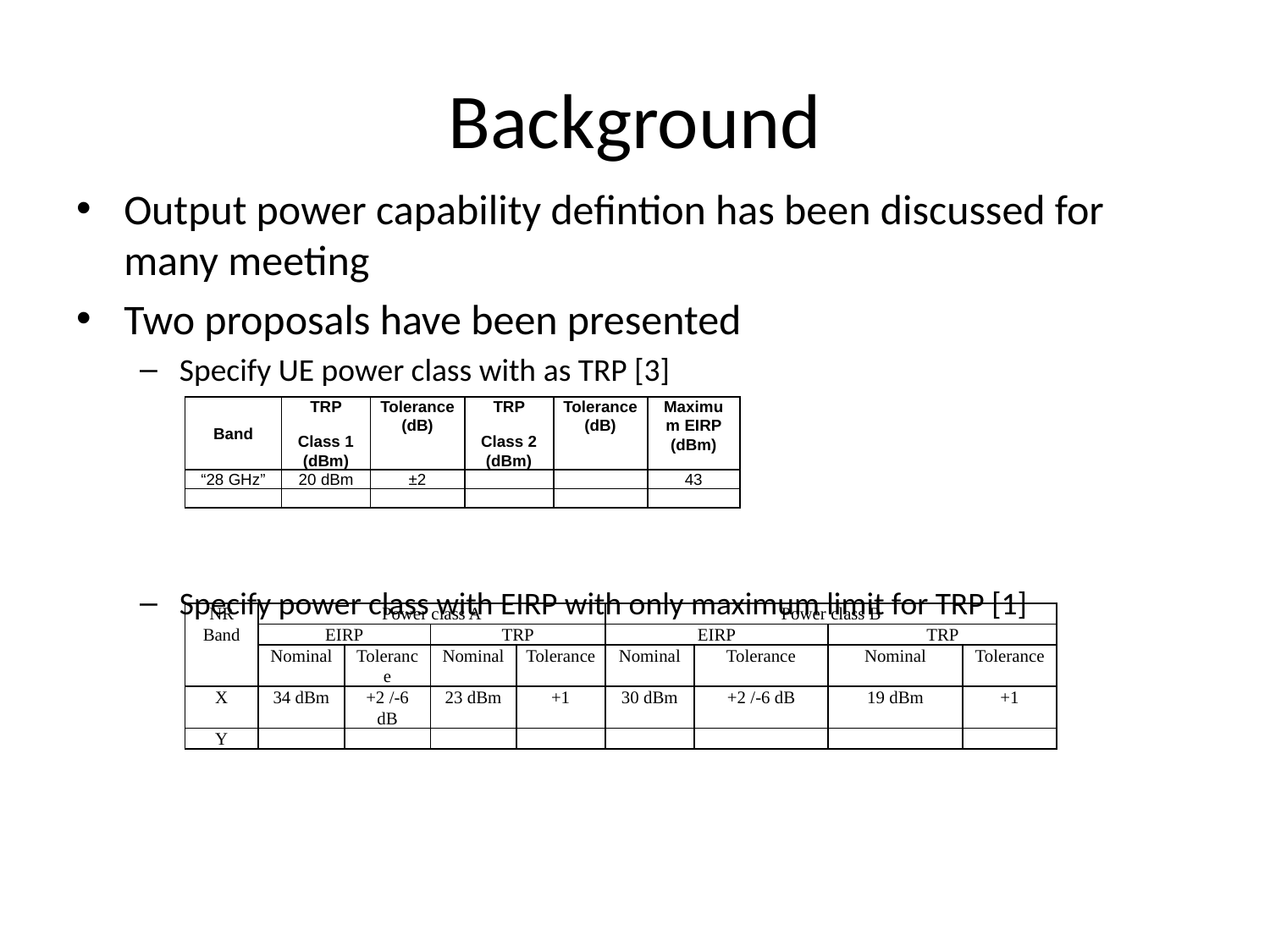

# Background
Output power capability defintion has been discussed for many meeting
Two proposals have been presented
Specify UE power class with as TRP [3]

Specify power class with EIRP with only maximum limit for TRP [1]

| Band | TRP Class 1 (dBm) | Tolerance (dB) | TRP Class 2 (dBm) | Tolerance (dB) | Maximum EIRP (dBm) |
| --- | --- | --- | --- | --- | --- |
| “28 GHz” | 20 dBm | ±2 |  |  | 43 |
|  |  |  |  |  |  |
| NR Band | Power class A |  |  |  | Power class B |  |  |  |
| --- | --- | --- | --- | --- | --- | --- | --- | --- |
|  | EIRP |  | TRP |  | EIRP |  | TRP |  |
|  | Nominal | Tolerance | Nominal | Tolerance | Nominal | Tolerance | Nominal | Tolerance |
| X | 34 dBm | +2 /-6 dB | 23 dBm | +1 | 30 dBm | +2 /-6 dB | 19 dBm | +1 |
| Y |  |  |  |  |  |  |  |  |